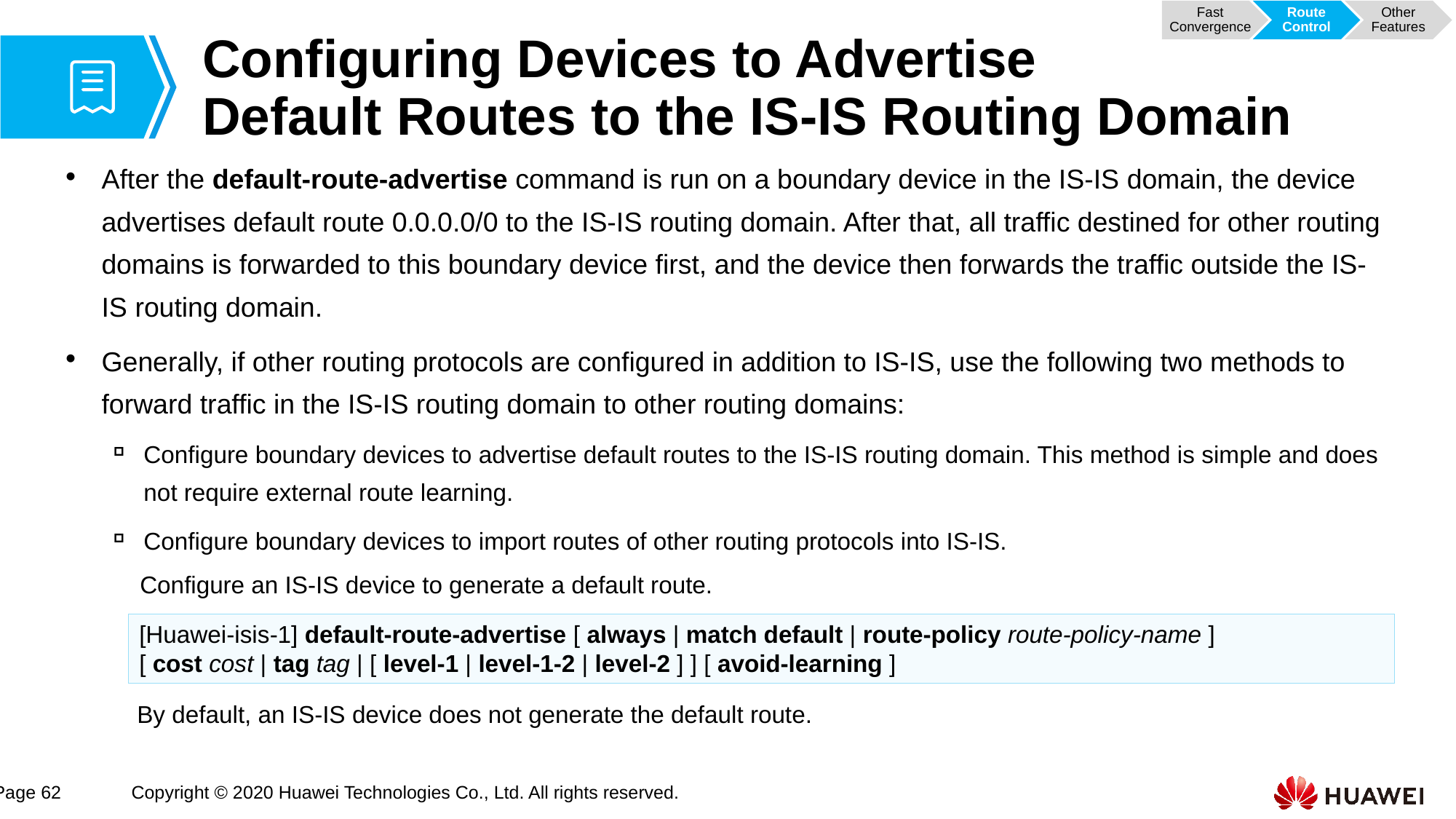

Fast Convergence
Route Control
Other Features
# Configuring Devices to Advertise Default Routes to the IS-IS Routing Domain
After the default-route-advertise command is run on a boundary device in the IS-IS domain, the device advertises default route 0.0.0.0/0 to the IS-IS routing domain. After that, all traffic destined for other routing domains is forwarded to this boundary device first, and the device then forwards the traffic outside the IS-IS routing domain.
Generally, if other routing protocols are configured in addition to IS-IS, use the following two methods to forward traffic in the IS-IS routing domain to other routing domains:
Configure boundary devices to advertise default routes to the IS-IS routing domain. This method is simple and does not require external route learning.
Configure boundary devices to import routes of other routing protocols into IS-IS.
Configure an IS-IS device to generate a default route.
[Huawei-isis-1] default-route-advertise [ always | match default | route-policy route-policy-name ] [ cost cost | tag tag | [ level-1 | level-1-2 | level-2 ] ] [ avoid-learning ]
By default, an IS-IS device does not generate the default route.